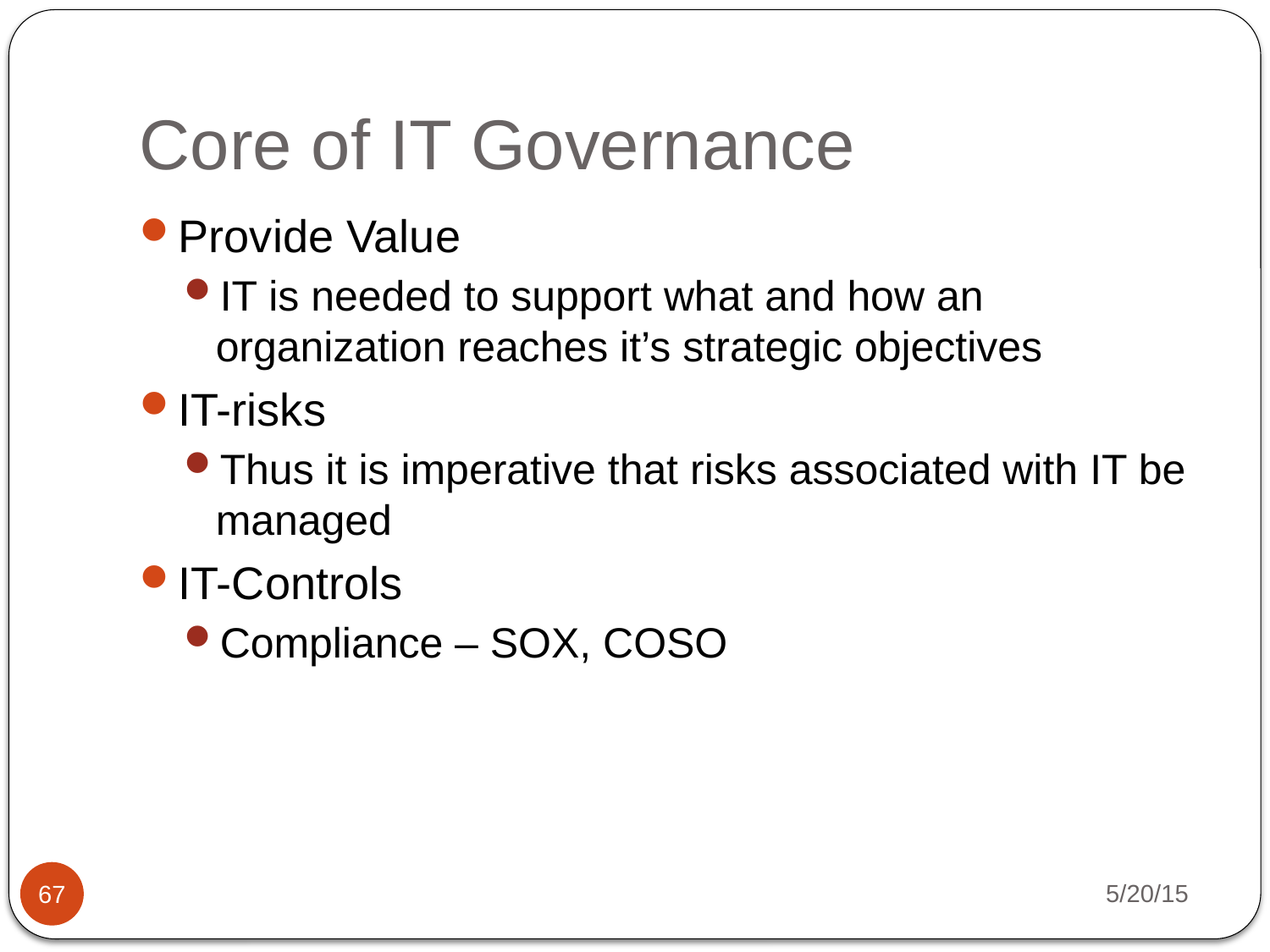

# Core of IT Governance
Provide Value
IT is needed to support what and how an organization reaches it’s strategic objectives
IT-risks
Thus it is imperative that risks associated with IT be managed
IT-Controls
Compliance – SOX, COSO
5/20/15
67